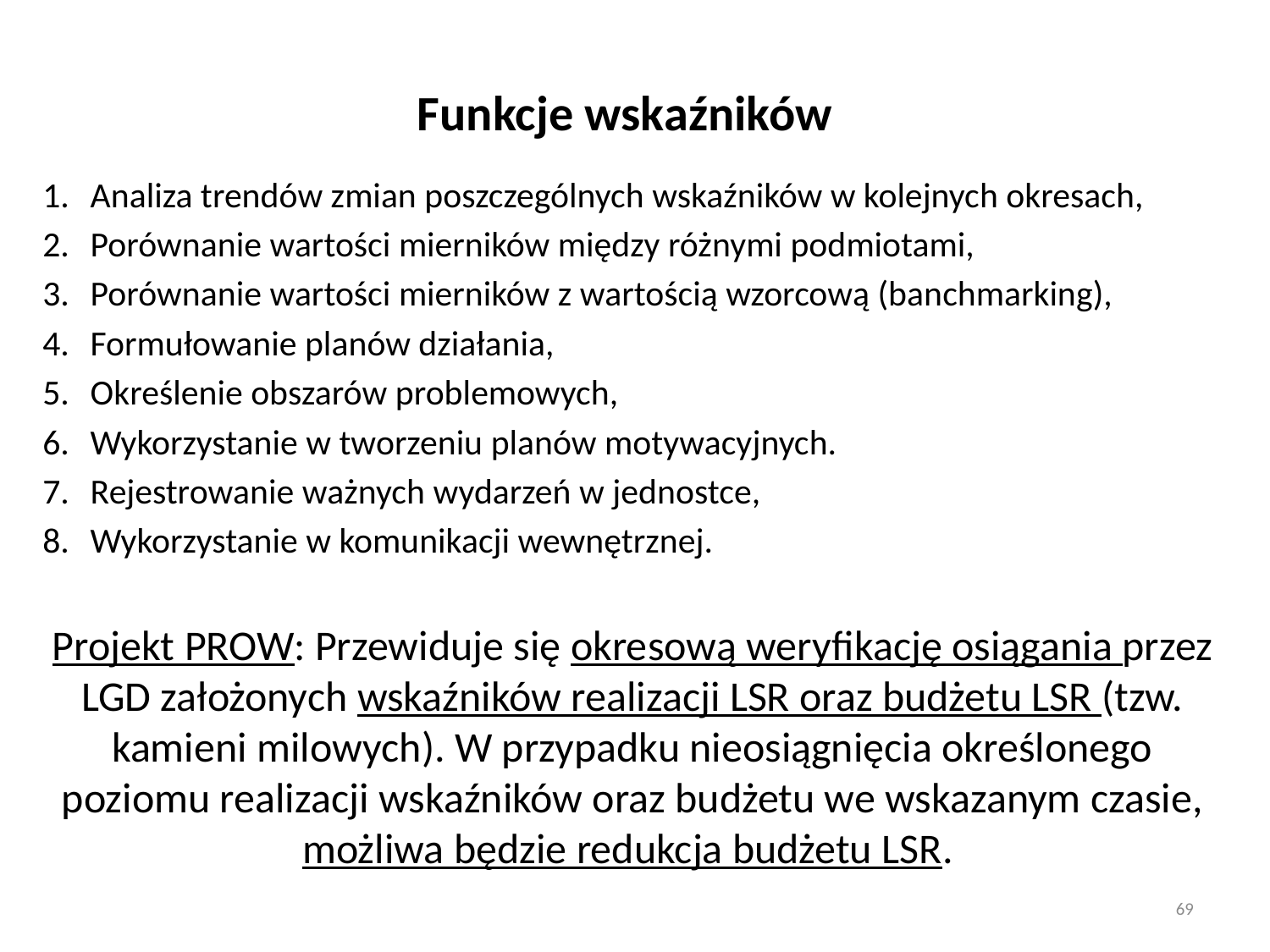

Funkcje wskaźników
Analiza trendów zmian poszczególnych wskaźników w kolejnych okresach,
Porównanie wartości mierników między różnymi podmiotami,
Porównanie wartości mierników z wartością wzorcową (banchmarking),
Formułowanie planów działania,
Określenie obszarów problemowych,
Wykorzystanie w tworzeniu planów motywacyjnych.
Rejestrowanie ważnych wydarzeń w jednostce,
Wykorzystanie w komunikacji wewnętrznej.

Projekt PROW: Przewiduje się okresową weryfikację osiągania przez LGD założonych wskaźników realizacji LSR oraz budżetu LSR (tzw. kamieni milowych). W przypadku nieosiągnięcia określonego poziomu realizacji wskaźników oraz budżetu we wskazanym czasie, możliwa będzie redukcja budżetu LSR.
69